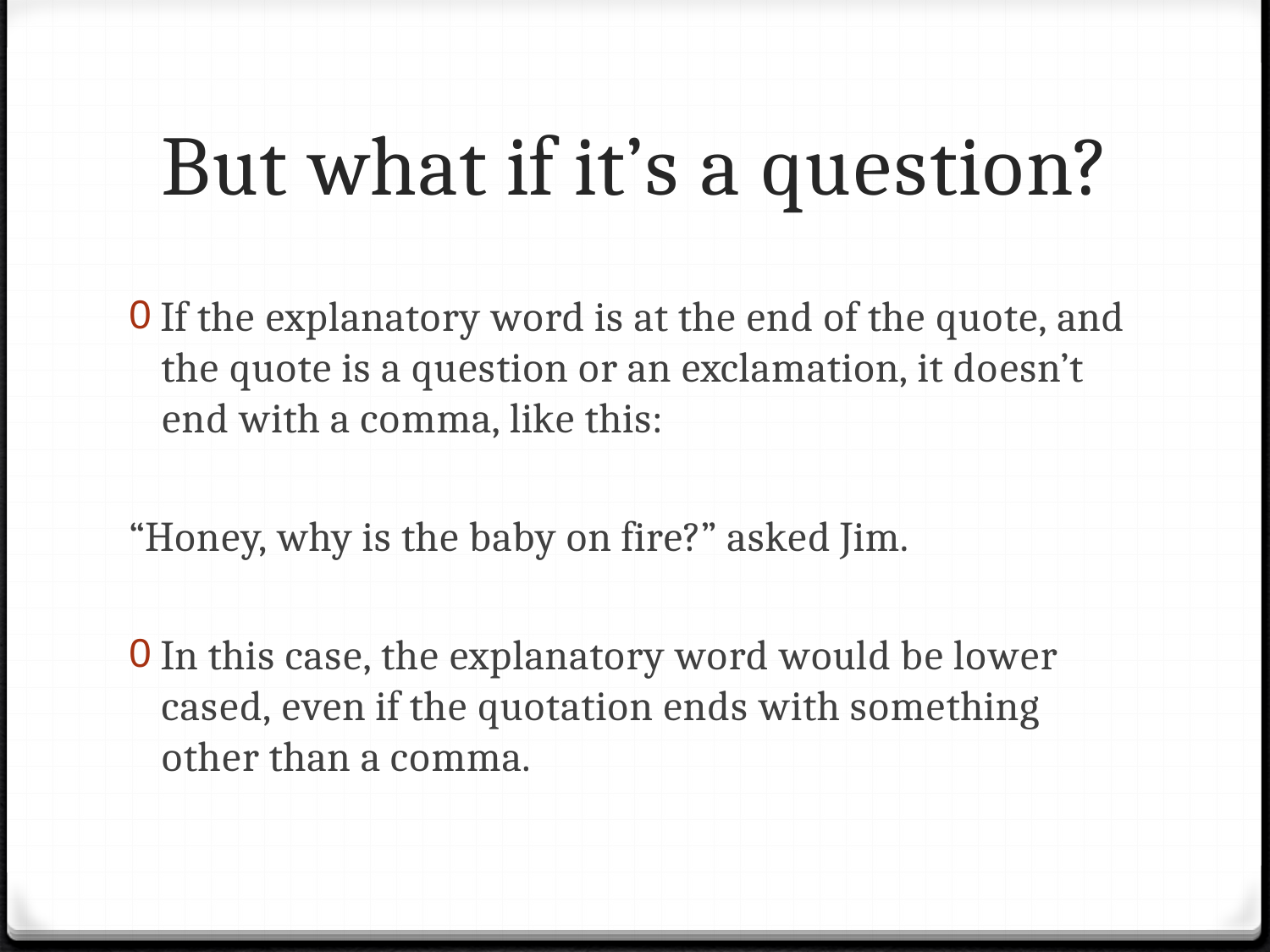

# But what if it’s a question?
If the explanatory word is at the end of the quote, and the quote is a question or an exclamation, it doesn’t end with a comma, like this:

“Honey, why is the baby on fire?” asked Jim.

In this case, the explanatory word would be lower cased, even if the quotation ends with something other than a comma.